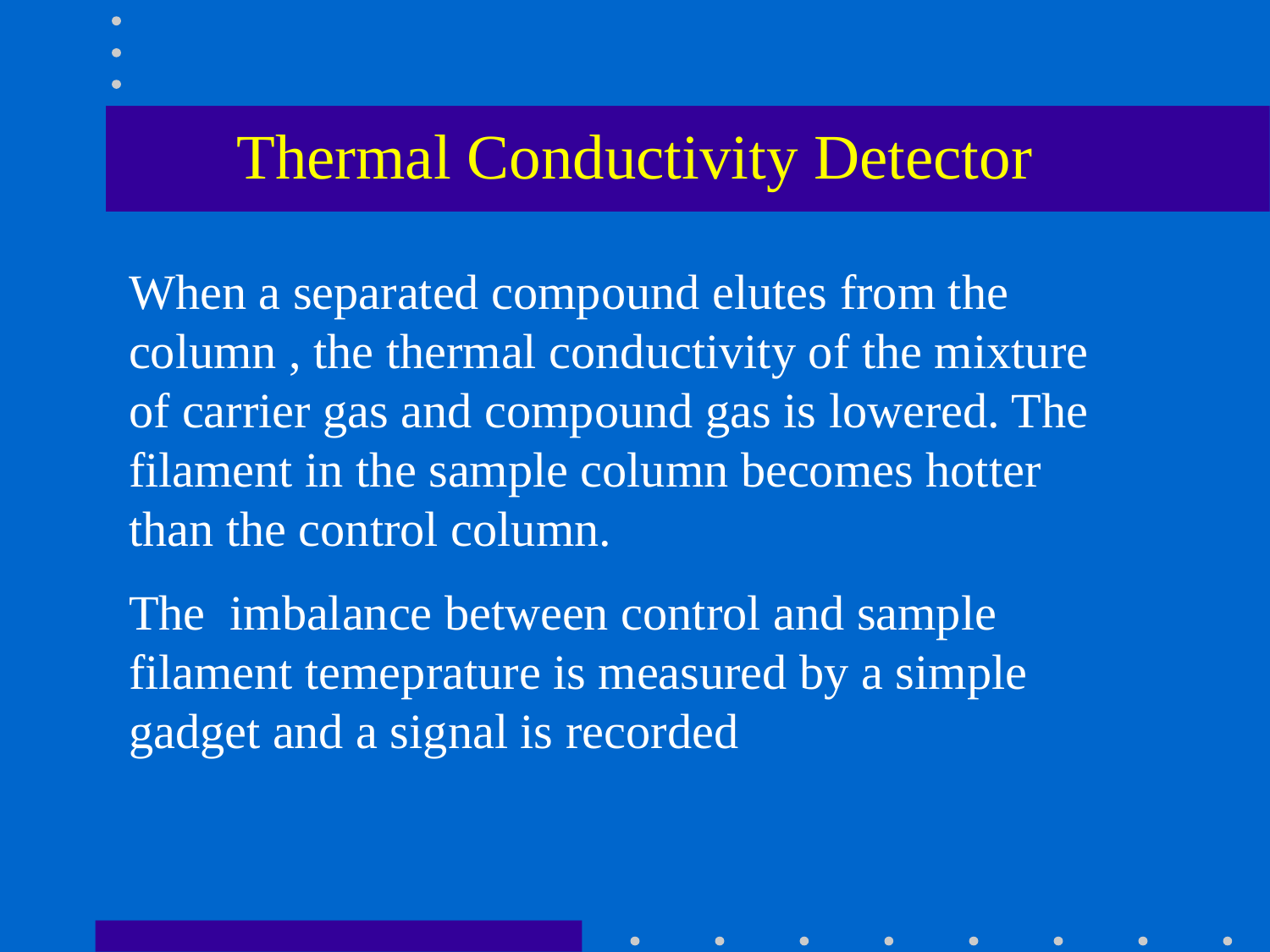

Thermal Conductivity Detector
When a separated compound elutes from the column , the thermal conductivity of the mixture of carrier gas and compound gas is lowered. The filament in the sample column becomes hotter than the control column.
The  imbalance between control and sample filament temeprature is measured by a simple gadget and a signal is recorded